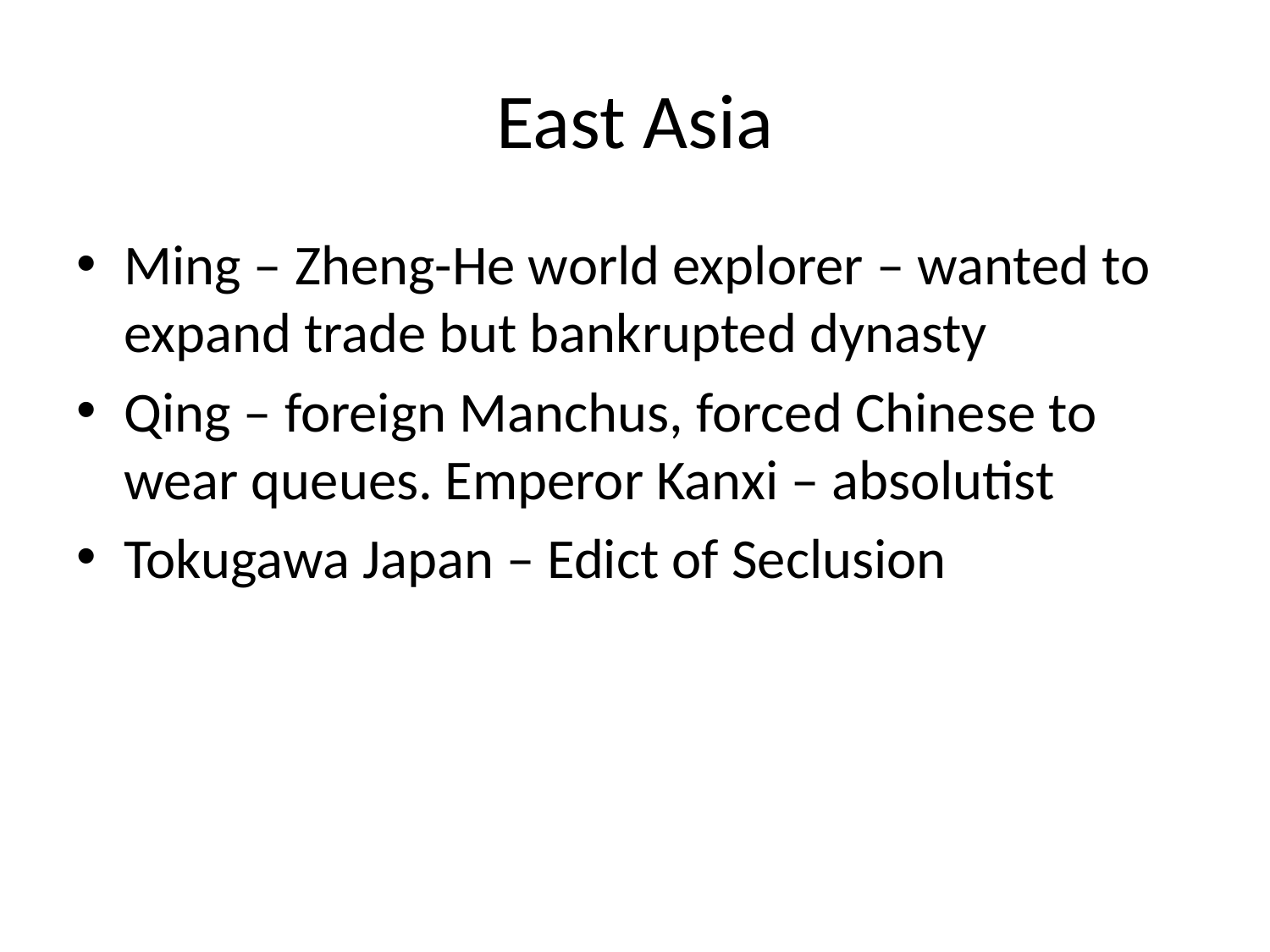

# East Asia
Ming – Zheng-He world explorer – wanted to expand trade but bankrupted dynasty
Qing – foreign Manchus, forced Chinese to wear queues. Emperor Kanxi – absolutist
Tokugawa Japan – Edict of Seclusion